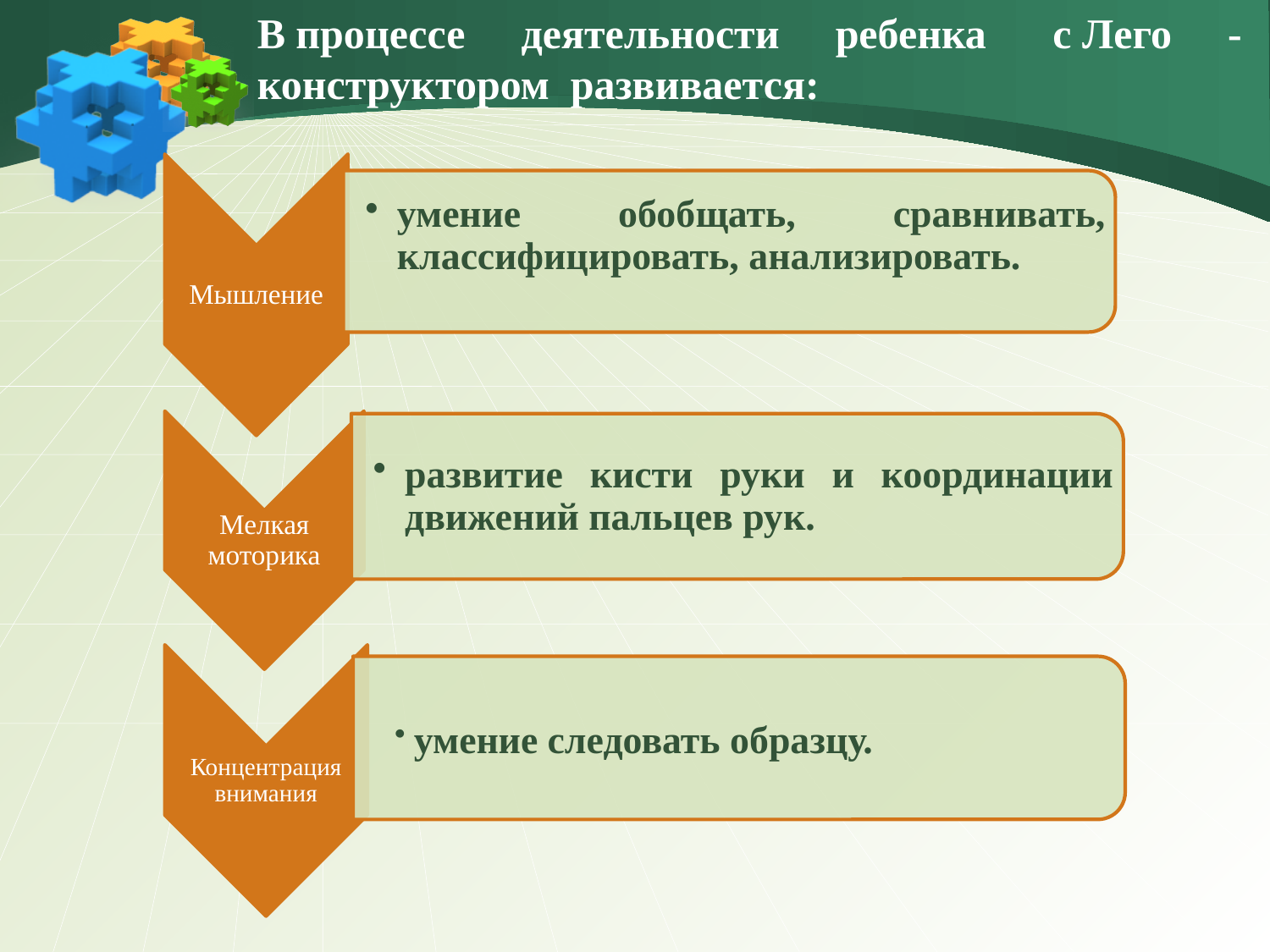

В процессе деятельности ребенка  с Лего - конструктором  развивается:
Мышление
умение обобщать, сравнивать, классифицировать, анализировать.

Мелкая моторика
развитие кисти руки и координации движений пальцев рук.
Концентрация внимания
 умение следовать образцу.